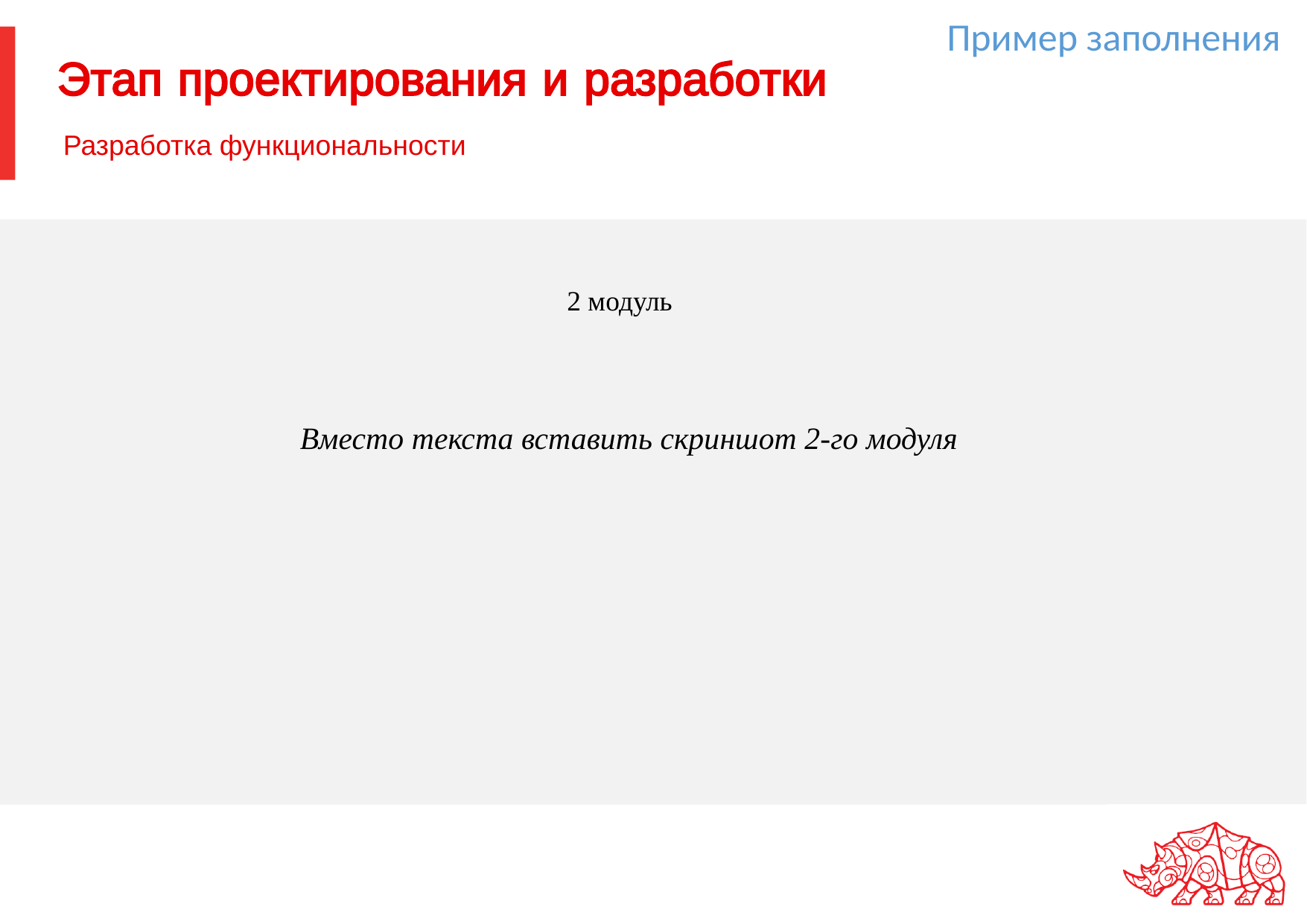

Пример заполнения
Разработка функциональности
# Этап проектирования и разработки
2 модуль
Вместо текста вставить скриншот 2-го модуля